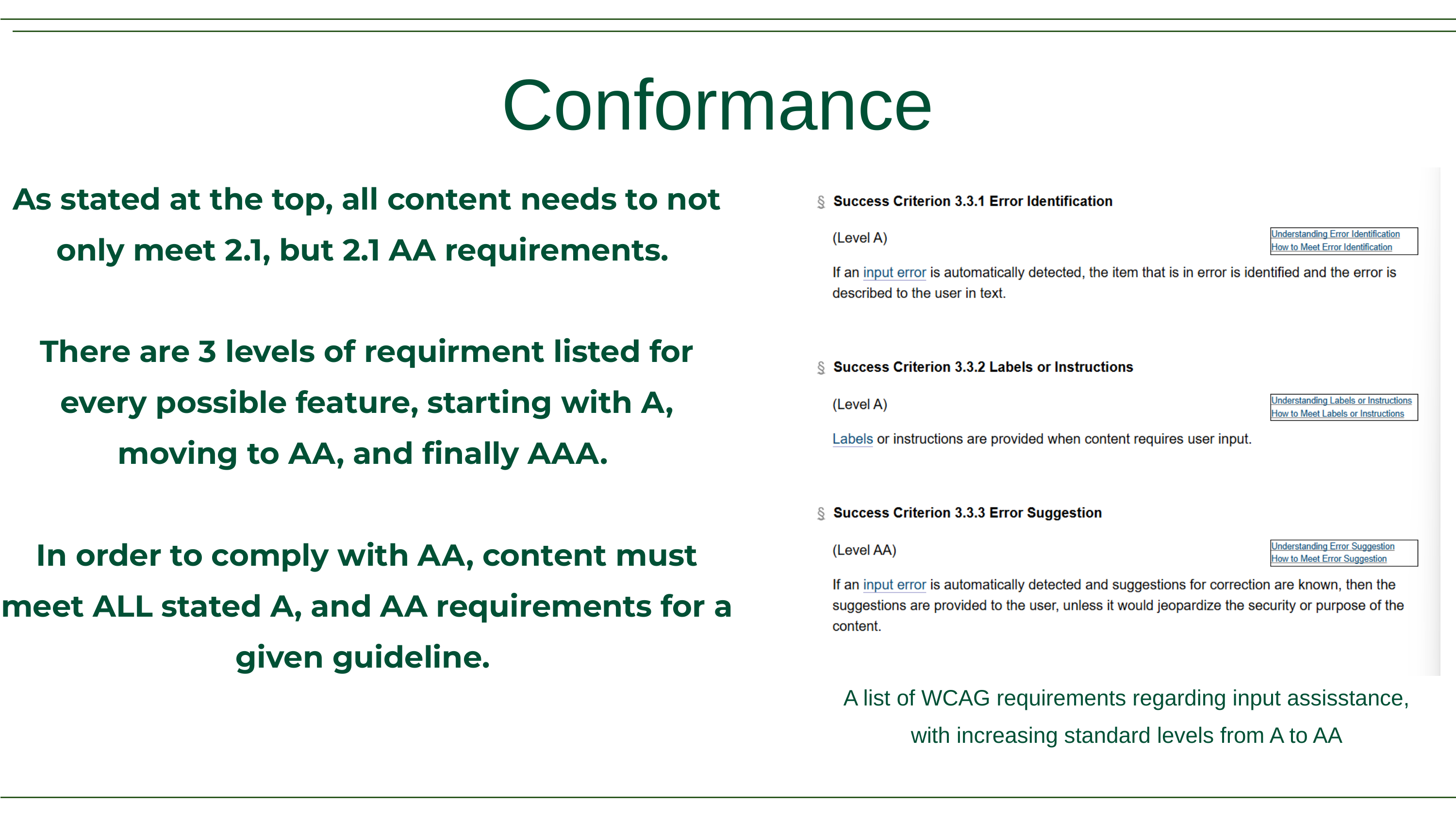

Conformance

As stated at the top, all content needs to not only meet 2.1, but 2.1 AA requirements.

There are 3 levels of requirment listed for every possible feature, starting with A, moving to AA, and finally AAA.

In order to comply with AA, content must meet ALL stated A, and AA requirements for a given guideline.

A list of WCAG requirements regarding input assisstance, with increasing standard levels from A to AA